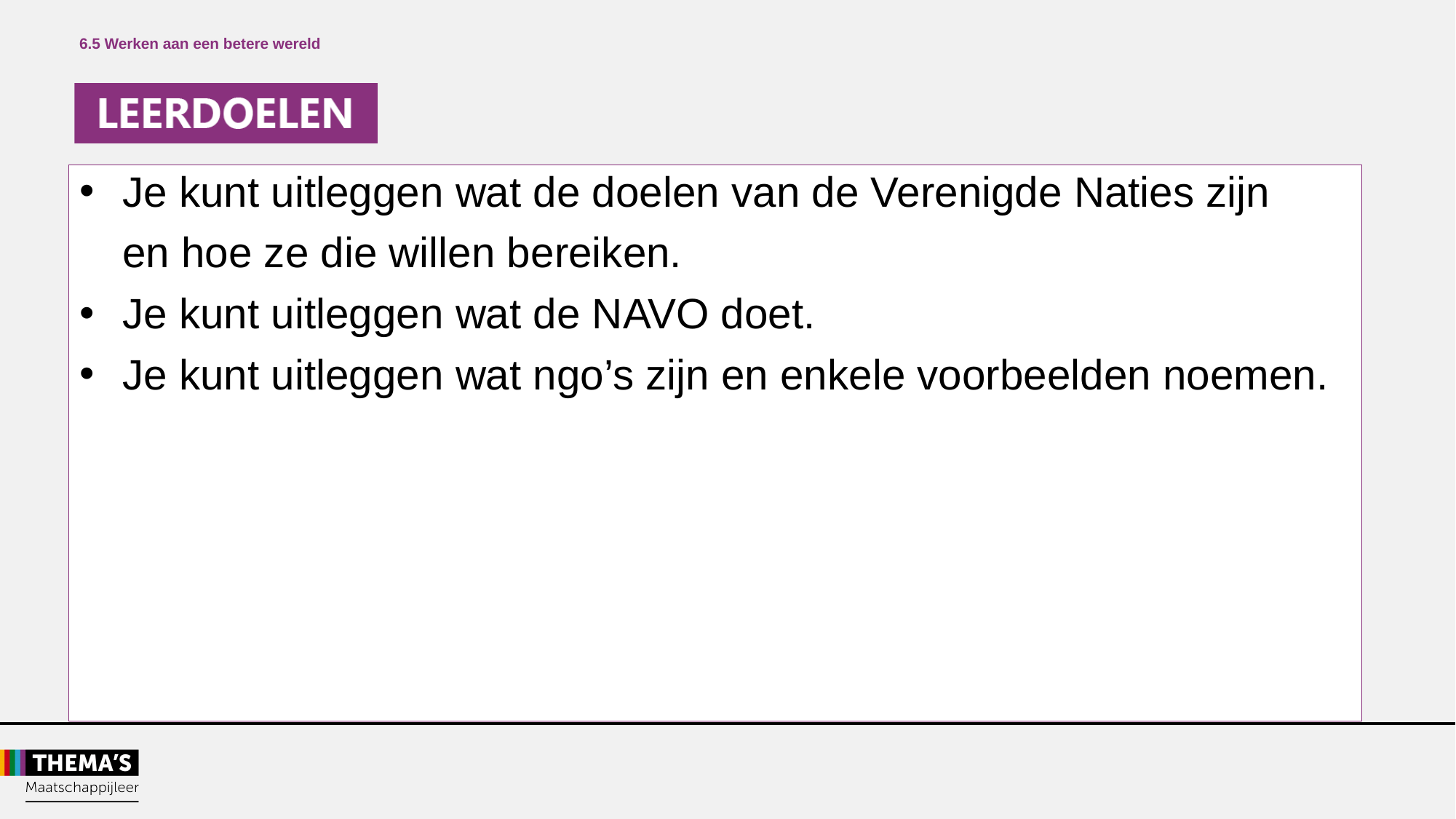

6.5 Werken aan een betere wereld
Je kunt uitleggen wat de doelen van de Verenigde Naties zijn
	en hoe ze die willen bereiken.
Je kunt uitleggen wat de NAVO doet.
Je kunt uitleggen wat ngo’s zijn en enkele voorbeelden noemen.